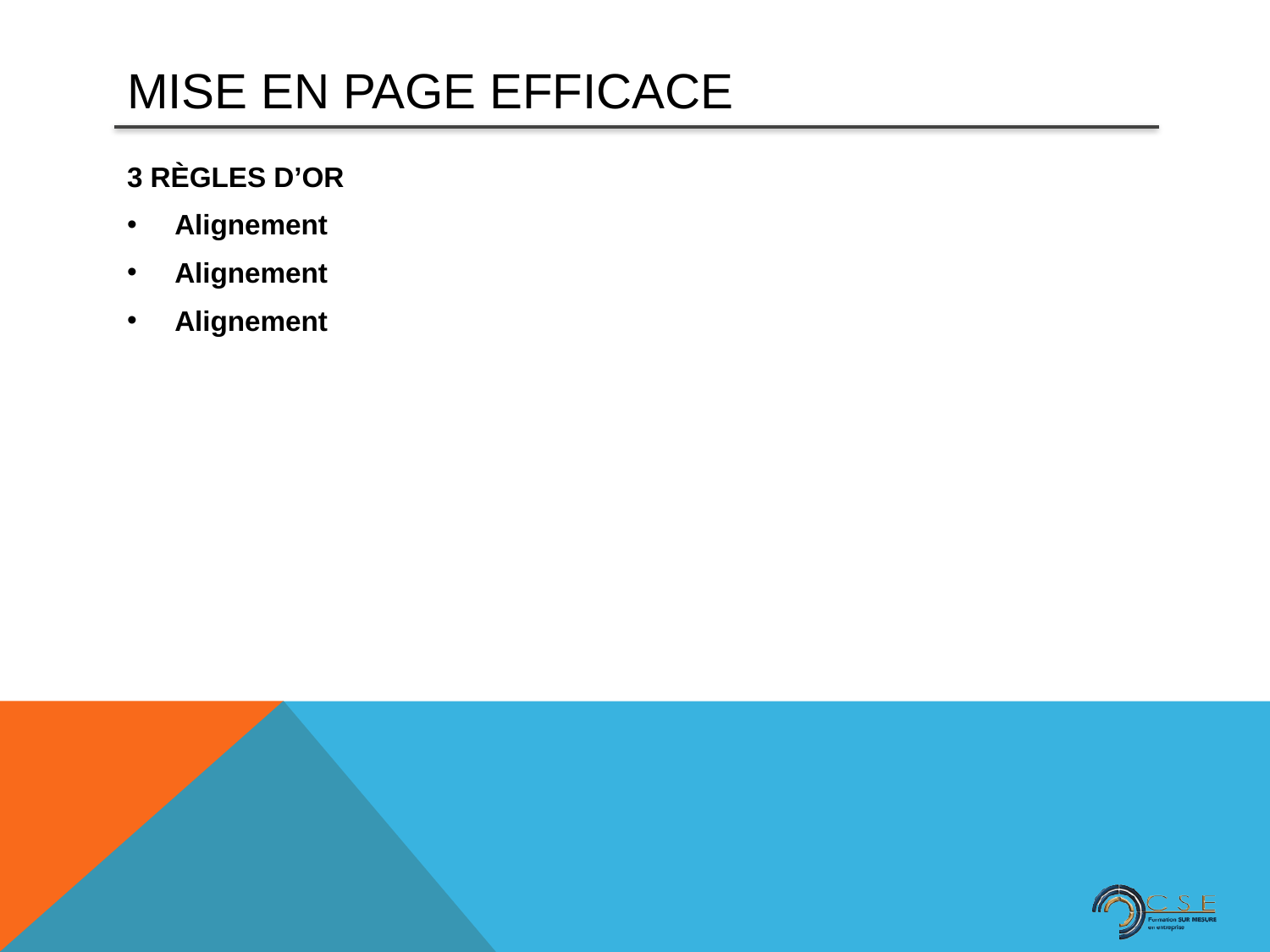

# Mise en page efficace
3 RÈGLES D’OR
Alignement
Alignement
Alignement